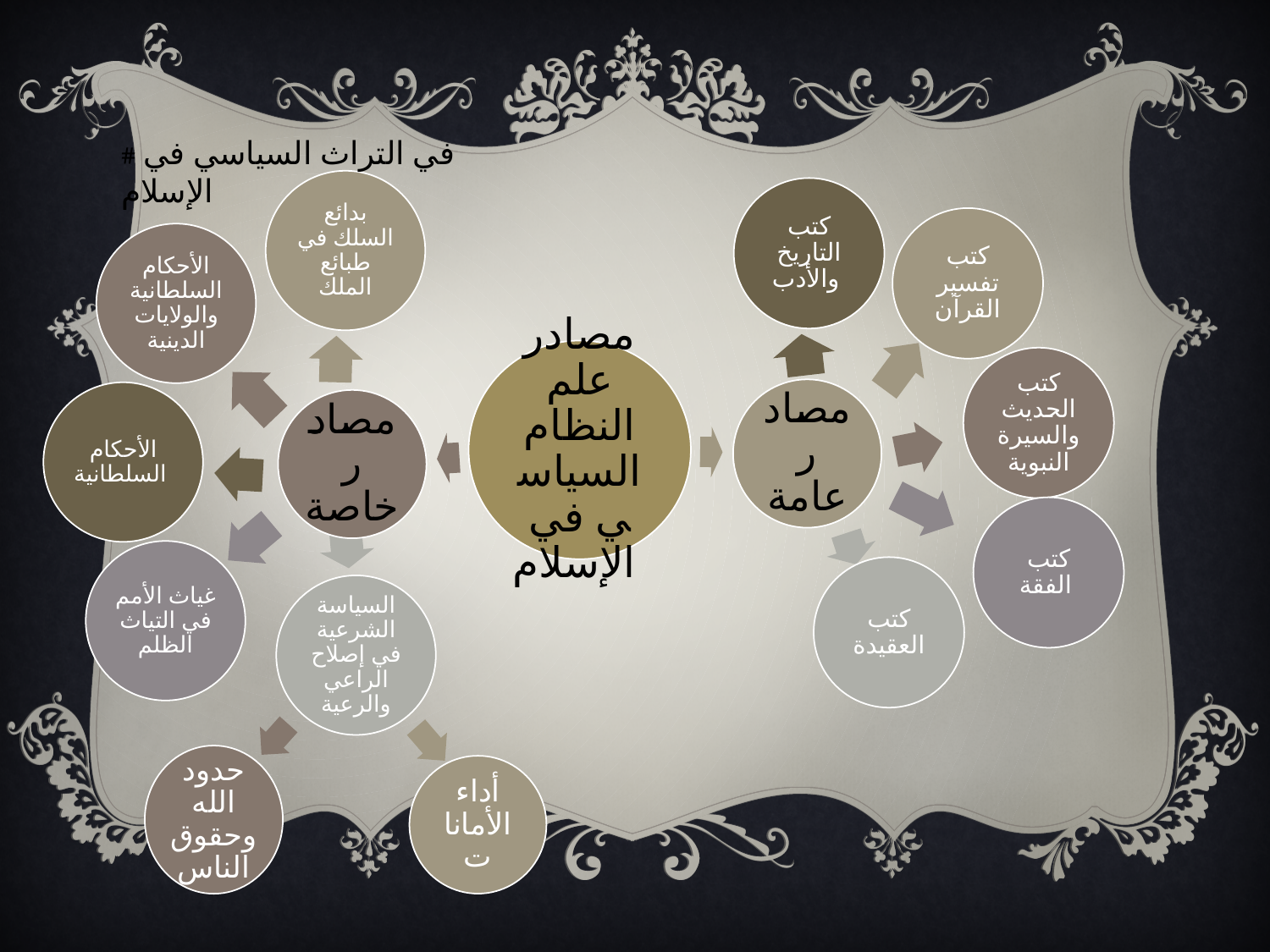

# في التراث السياسي في الإسلام
مصادر علم النظام السياسي في الإسلام

مصادر عامة

مصادر خاصة

بدائع السلك في طبائع الملك

الأحكام السلطانية والولايات الدينية

السياسة الشرعية في إصلاح الراعي والرعية

غياث الأمم في التياث الظلم

الأحكام السلطانية

كتب تفسير القرآن

كتب الحديث والسيرة النبوية

كتب العقيدة

كتب الفقة

كتب التاريخ والأدب

أداء الأمانات

حدود الله وحقوق الناس